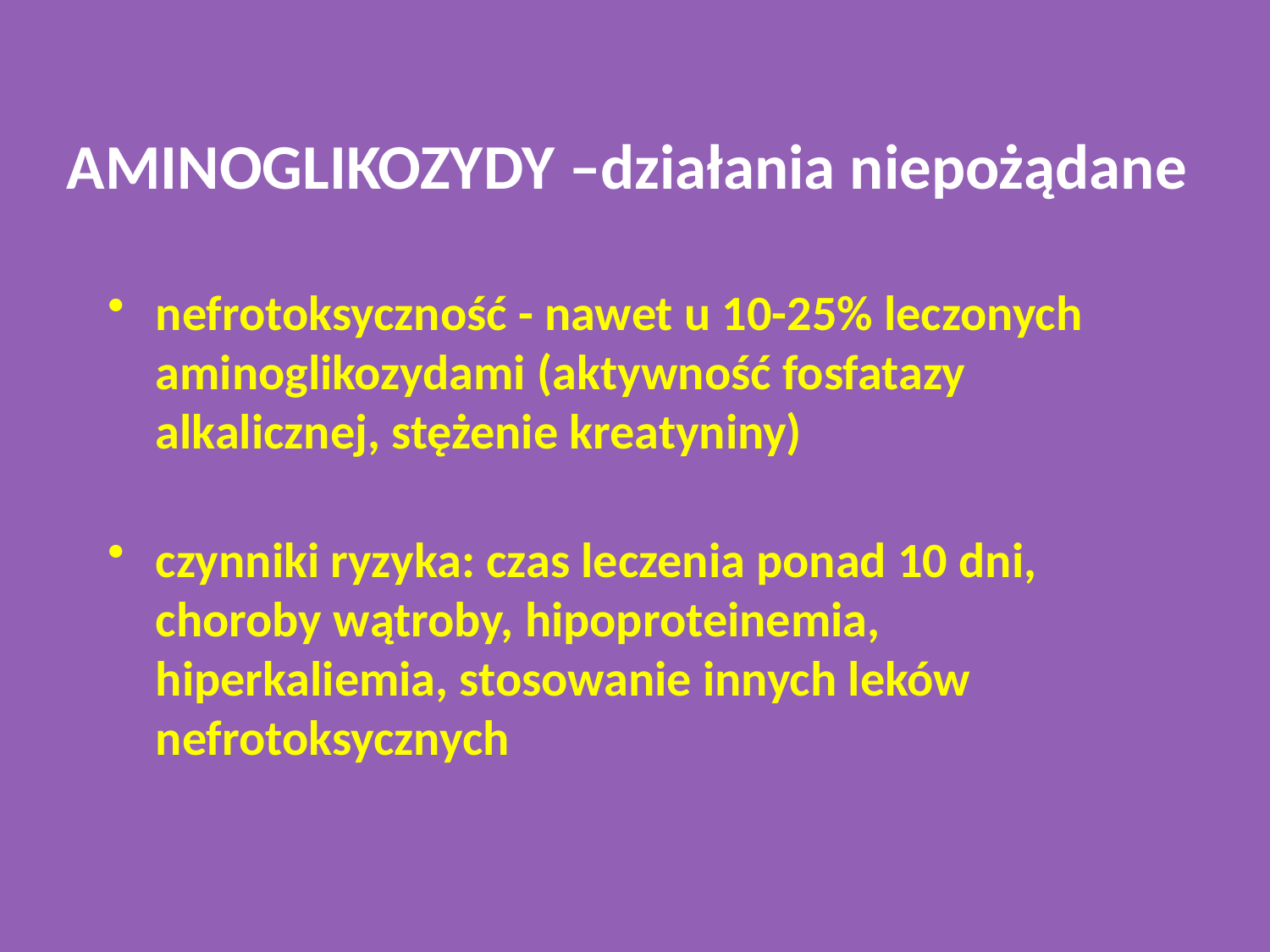

# AMINOGLIKOZYDY –działania niepożądane
nefrotoksyczność - nawet u 10-25% leczonych aminoglikozydami (aktywność fosfatazy alkalicznej, stężenie kreatyniny)
czynniki ryzyka: czas leczenia ponad 10 dni, choroby wątroby, hipoproteinemia, hiperkaliemia, stosowanie innych leków nefrotoksycznych